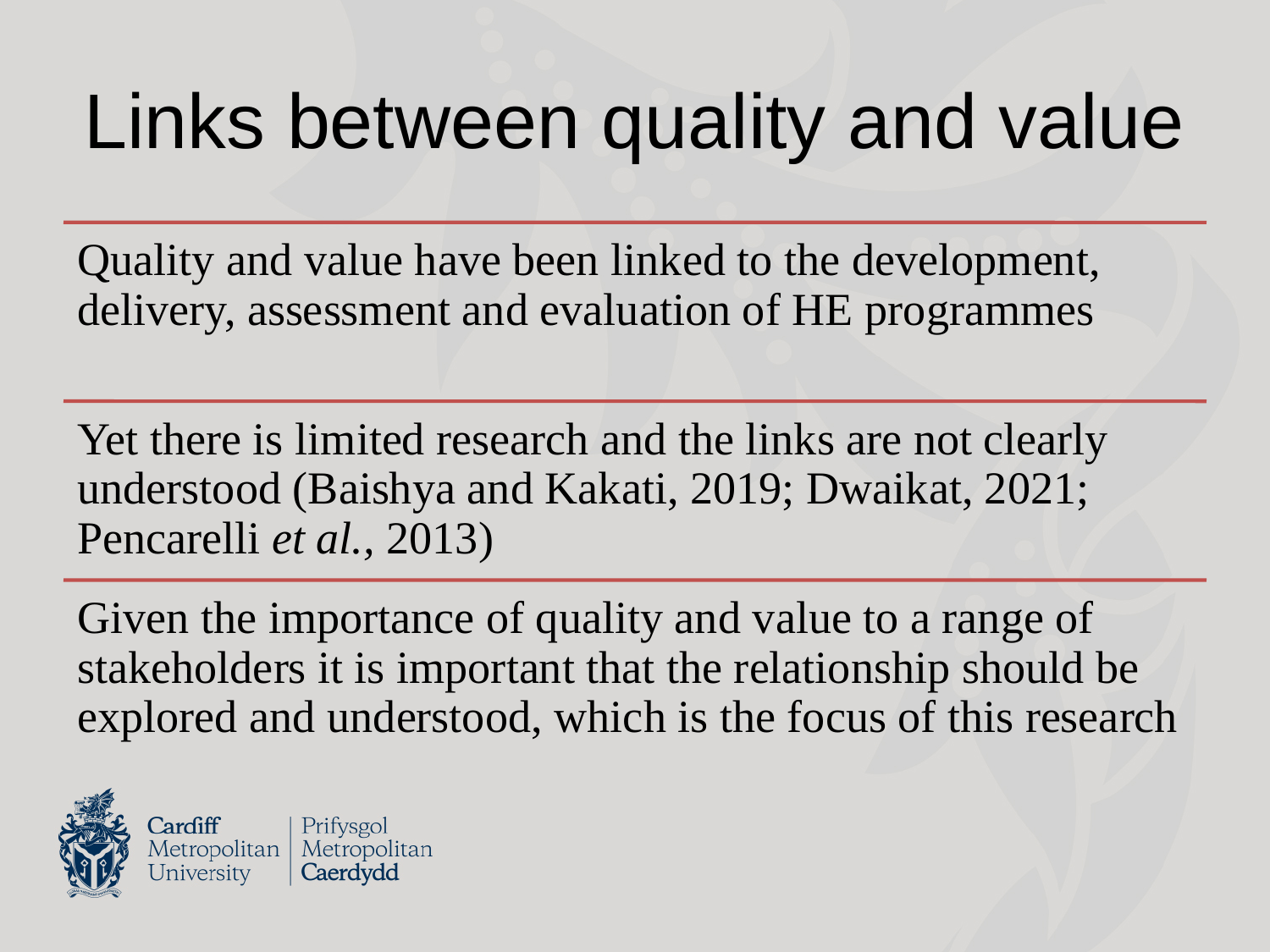

# Links between quality and value
Quality and value have been linked to the development, delivery, assessment and evaluation of HE programmes
Yet there is limited research and the links are not clearly understood (Baishya and Kakati, 2019; Dwaikat, 2021; Pencarelli et al., 2013)
Given the importance of quality and value to a range of stakeholders it is important that the relationship should be explored and understood, which is the focus of this research